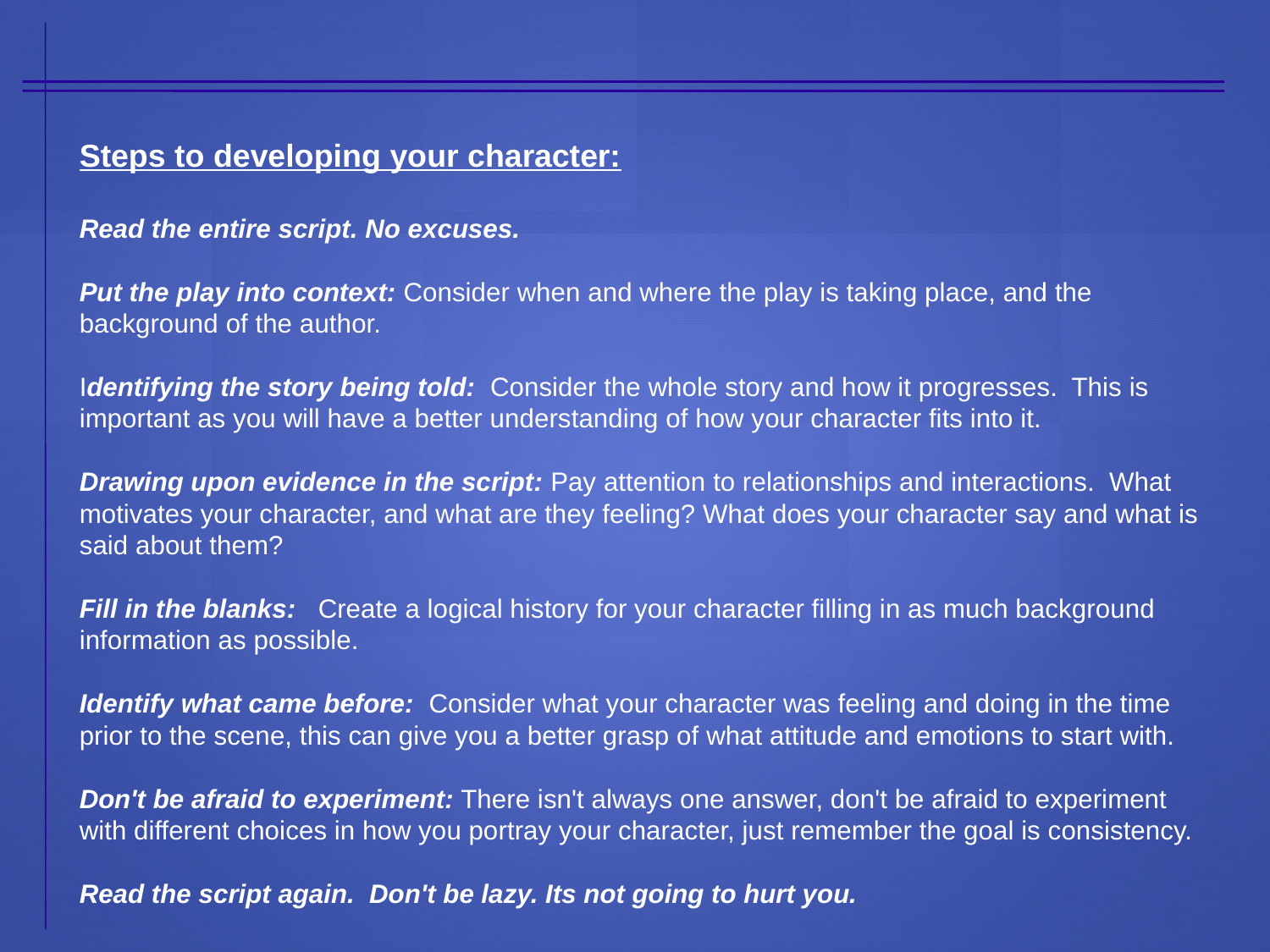

Steps to developing your character:

Read the entire script. No excuses.

Put the play into context: Consider when and where the play is taking place, and the background of the author.

Identifying the story being told:  Consider the whole story and how it progresses.  This is important as you will have a better understanding of how your character fits into it.

Drawing upon evidence in the script: Pay attention to relationships and interactions.  What motivates your character, and what are they feeling? What does your character say and what is said about them?

Fill in the blanks:   Create a logical history for your character filling in as much background information as possible.

Identify what came before:  Consider what your character was feeling and doing in the time prior to the scene, this can give you a better grasp of what attitude and emotions to start with.

Don't be afraid to experiment: There isn't always one answer, don't be afraid to experiment with different choices in how you portray your character, just remember the goal is consistency.

Read the script again.  Don't be lazy. Its not going to hurt you.